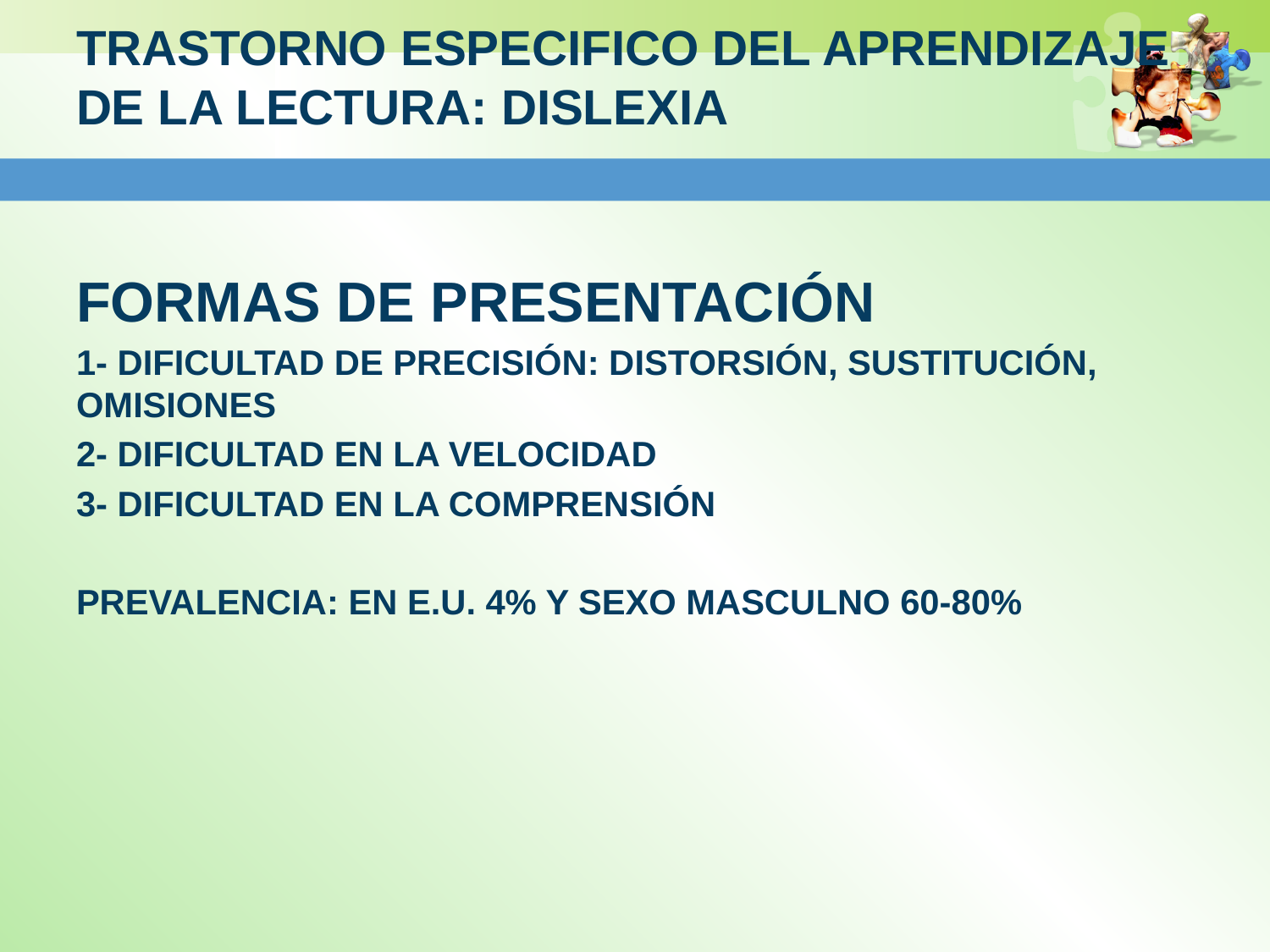

# TRASTORNO ESPECIFICO DEL APRENDIZAJE DE LA LECTURA: DISLEXIA
FORMAS DE PRESENTACIÓN
1- DIFICULTAD DE PRECISIÓN: DISTORSIÓN, SUSTITUCIÓN, OMISIONES
2- DIFICULTAD EN LA VELOCIDAD
3- DIFICULTAD EN LA COMPRENSIÓN

PREVALENCIA: EN E.U. 4% Y SEXO MASCULNO 60-80%